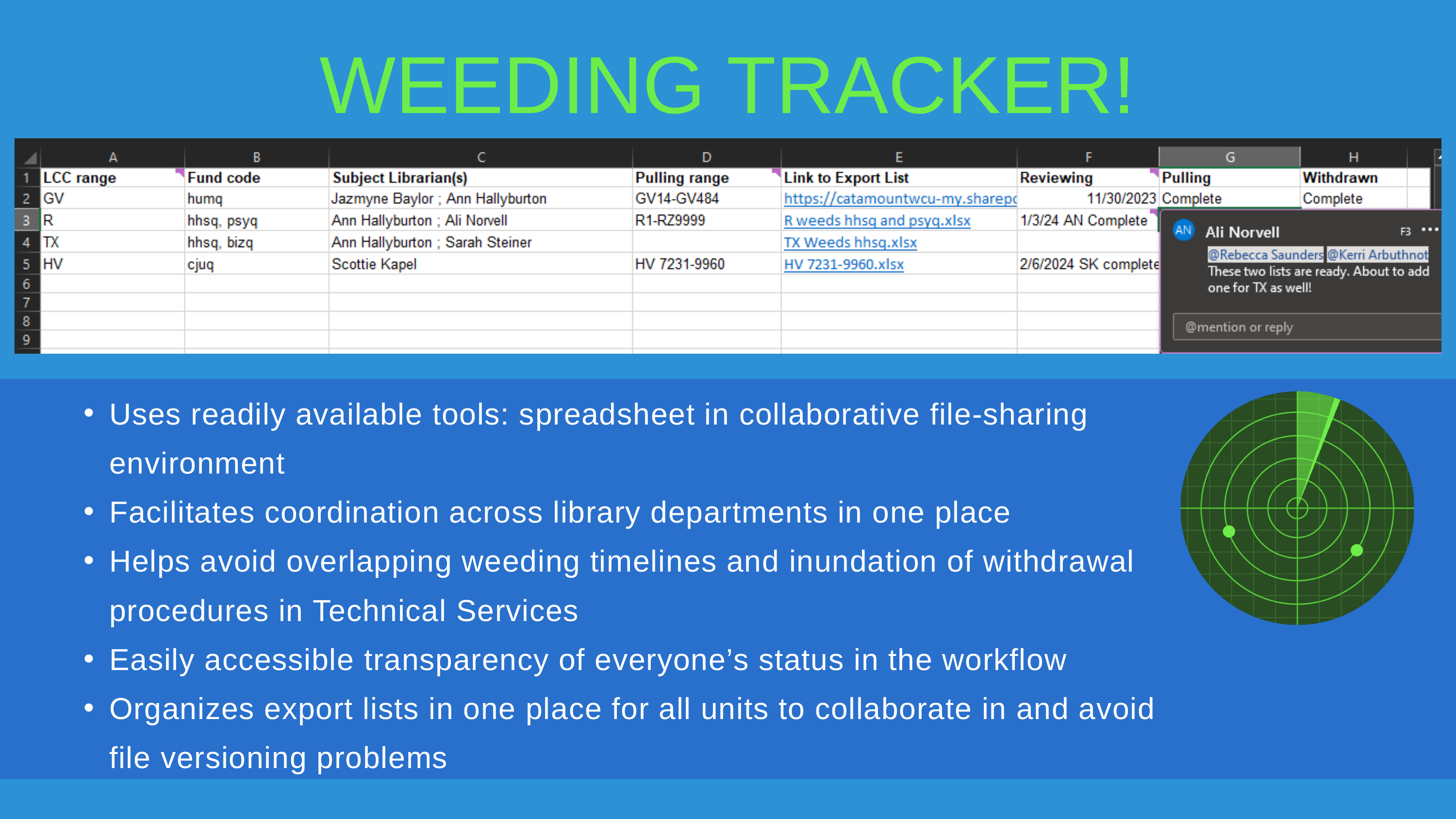

WEEDING TRACKER!

Uses readily available tools: spreadsheet in collaborative file-sharing environment
Facilitates coordination across library departments in one place
Helps avoid overlapping weeding timelines and inundation of withdrawal procedures in Technical Services
Easily accessible transparency of everyone’s status in the workflow
Organizes export lists in one place for all units to collaborate in and avoid file versioning problems